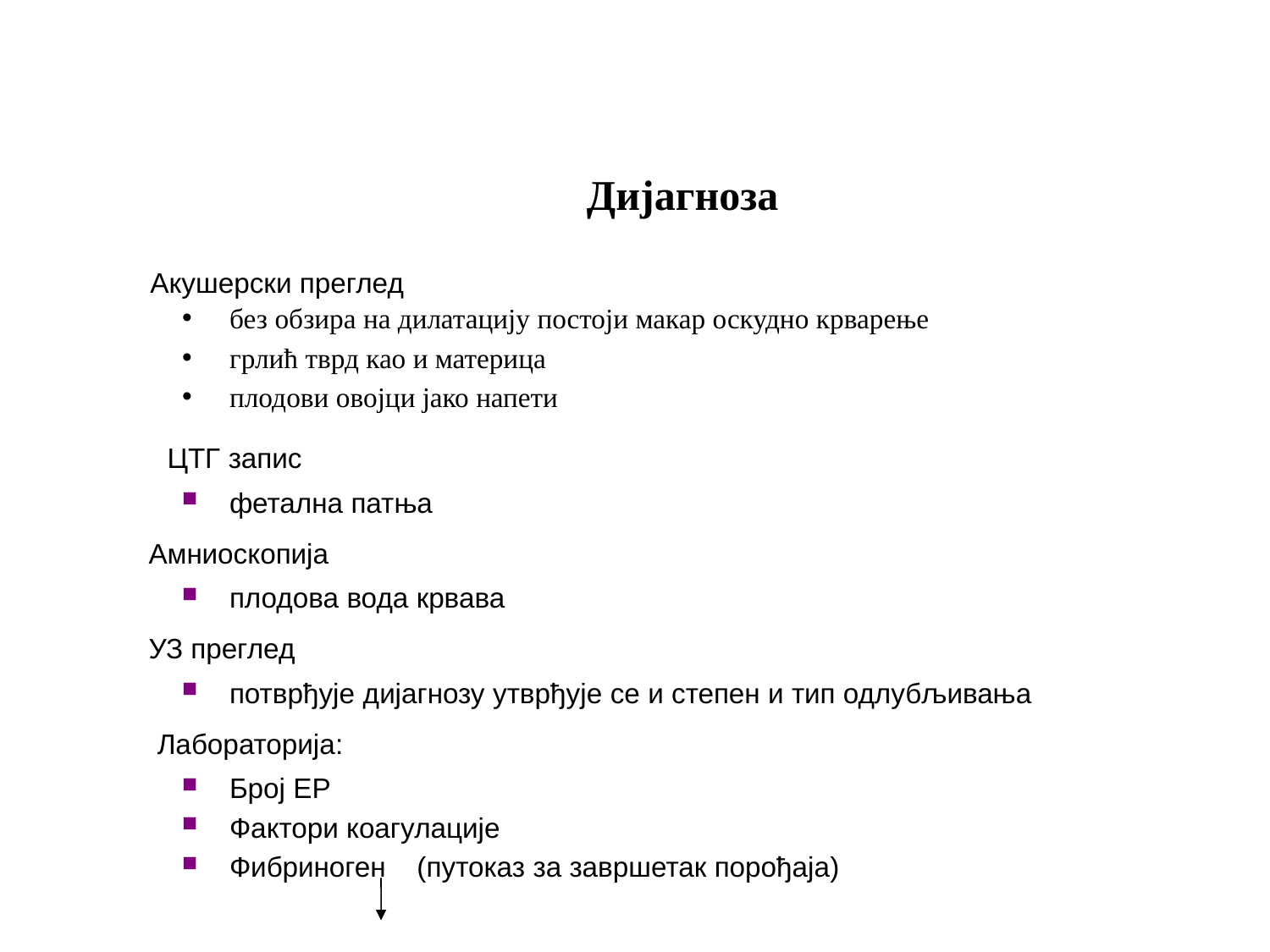

# Дијагноза
Акушерски преглед
без обзира на дилатацију постоји макар оскудно крварење
грлић тврд као и материца
плодови овојци јако напети
ЦТГ запис
фетална патња
Амниоскопија
плодова вода крвава
УЗ преглед
потврђује дијагнозу утврђује се и степен и тип одлубљивања
Лабораторија:
Број ЕР
Фактори коагулације
Фибриноген    (путоказ за завршетак порођаја)